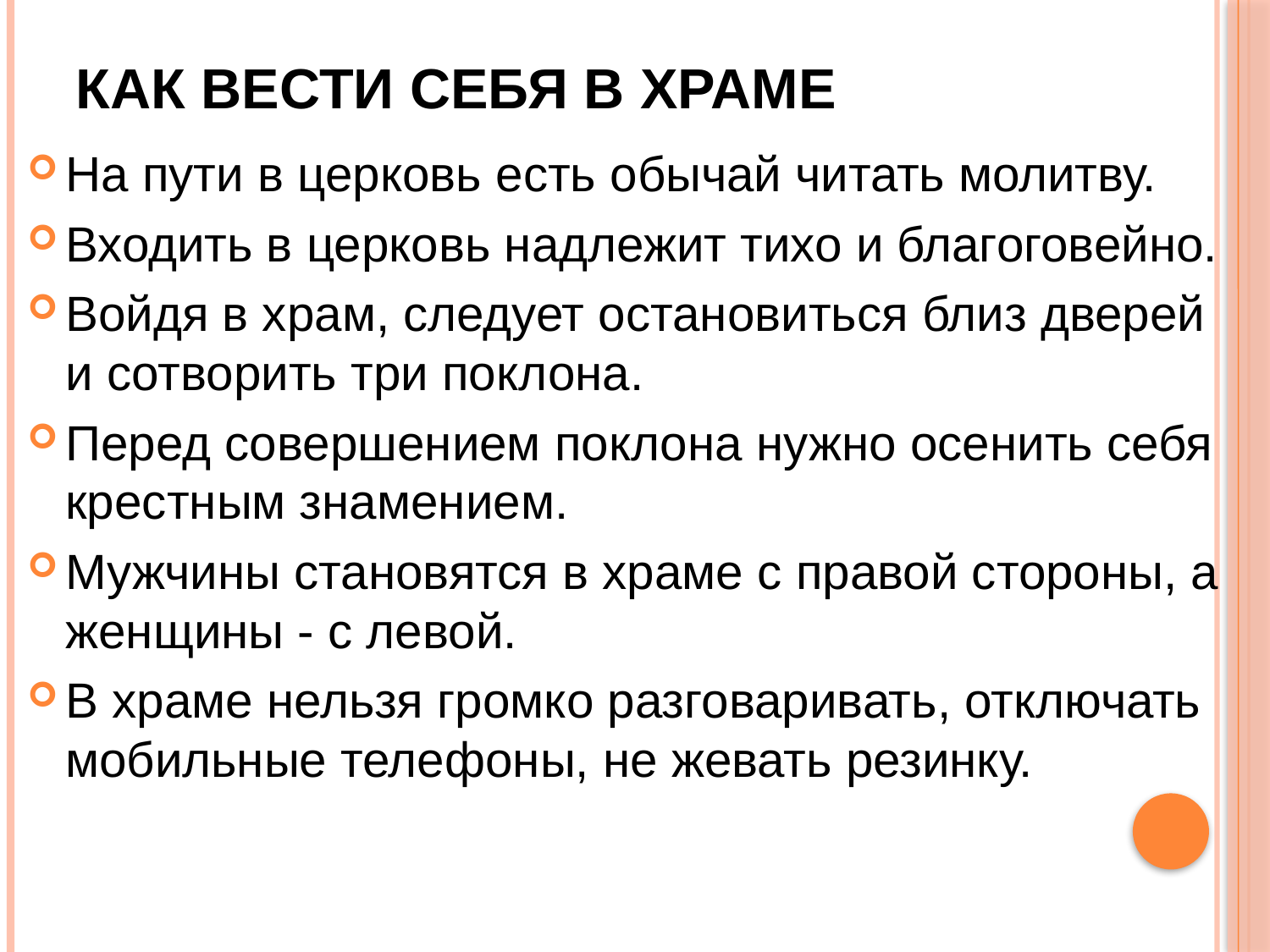

# Как вести себя в храме
На пути в церковь есть обычай читать молитву.
Входить в церковь надлежит тихо и благоговейно.
Войдя в храм, следует остановиться близ дверей и сотворить три поклона.
Перед совершением поклона нужно осенить себя крестным знамением.
Мужчины становятся в храме с правой стороны, а женщины - с левой.
В храме нельзя громко разговаривать, отключать мобильные телефоны, не жевать резинку.